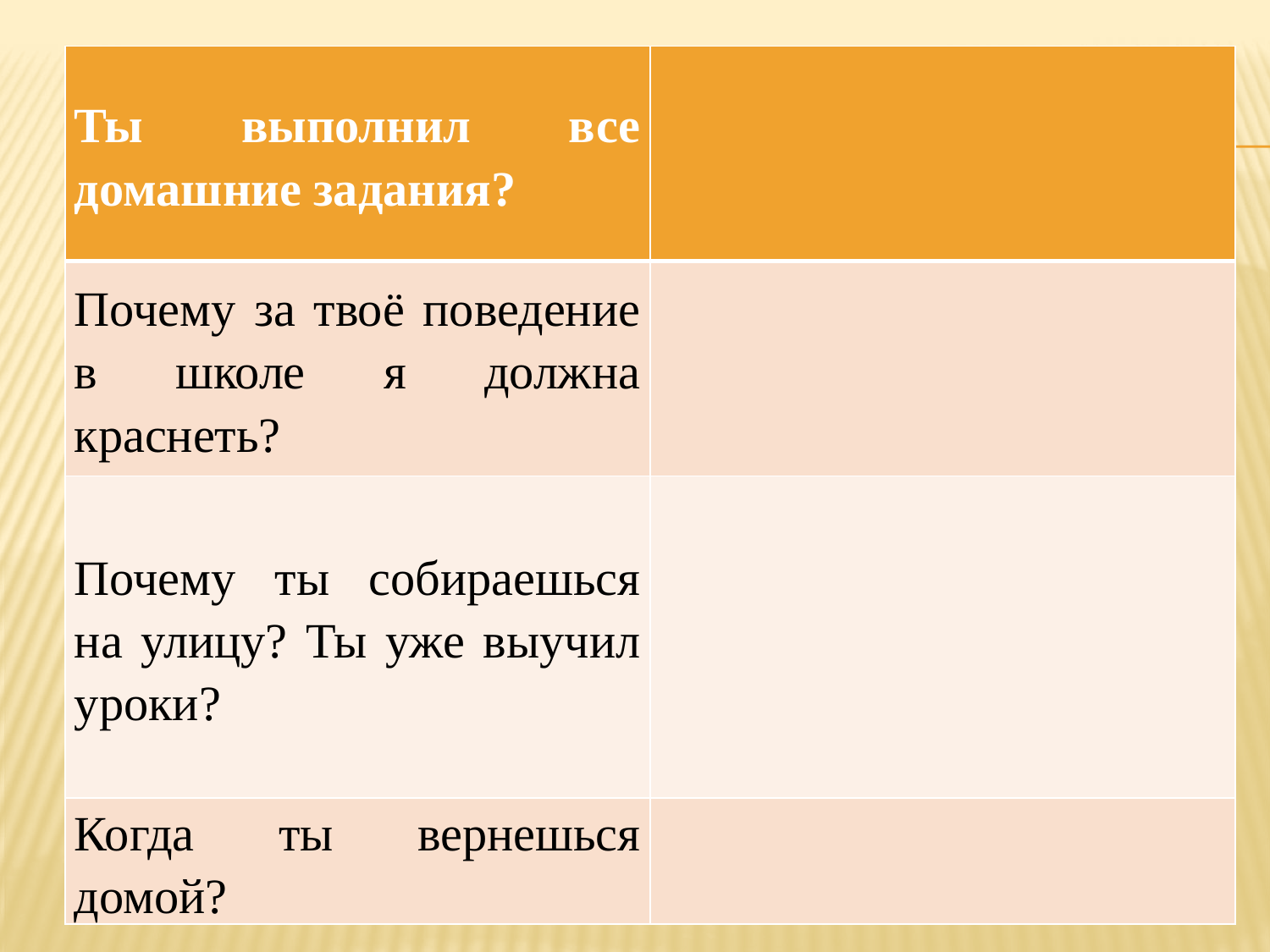

| Ты выполнил все домашние задания? |  |
| --- | --- |
| Почему за твоё поведение в школе я должна краснеть? |  |
| Почему ты собираешься на улицу? Ты уже выучил уроки? |  |
| Когда ты вернешься домой? |  |